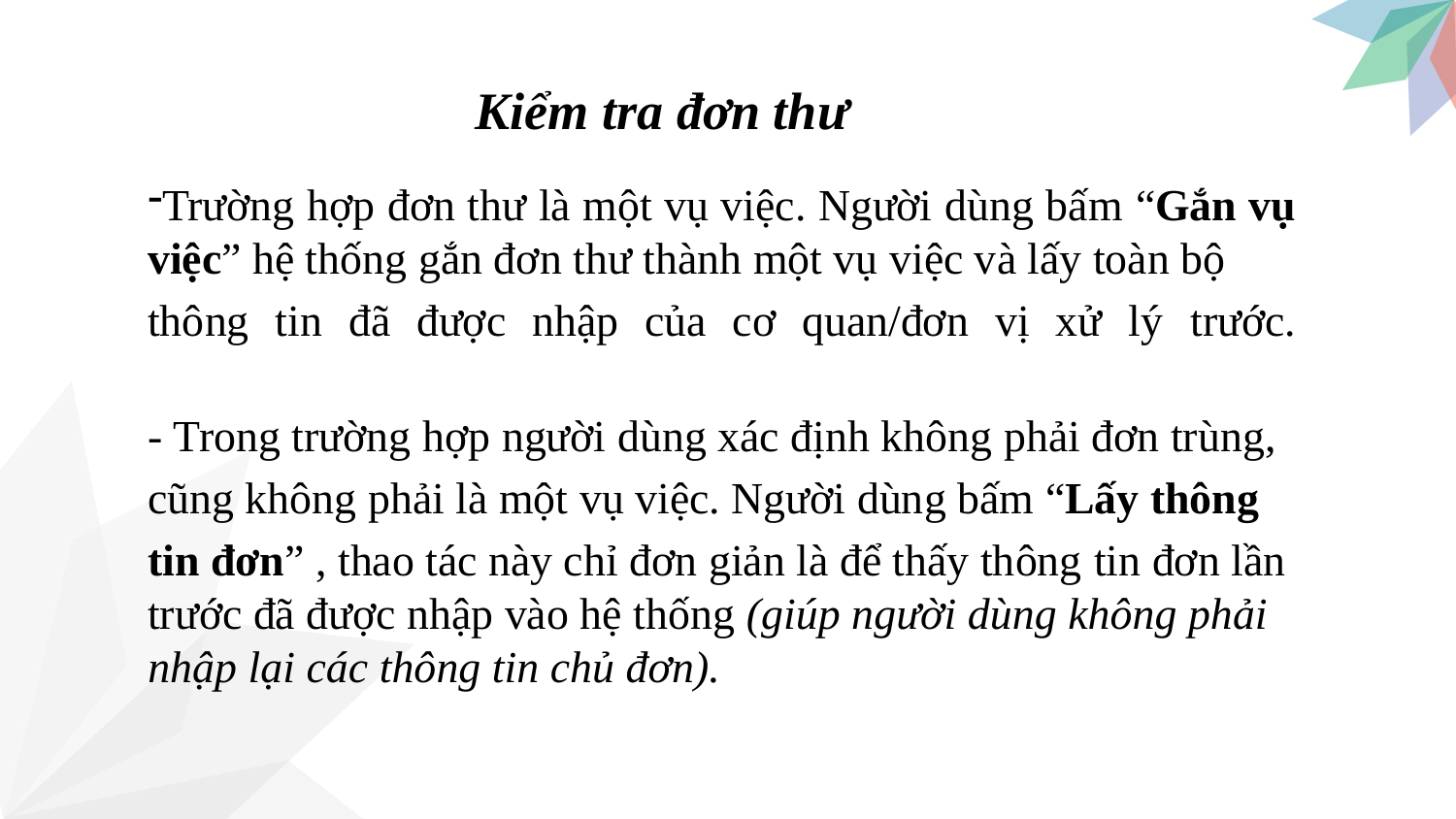

Kiểm tra đơn thư
Trường hợp đơn thư là một vụ việc. Người dùng bấm “Gắn vụ việc” hệ thống gắn đơn thư thành một vụ việc và lấy toàn bộ
thông tin đã được nhập của cơ quan/đơn vị xử lý trước.
- Trong trường hợp người dùng xác định không phải đơn trùng,
cũng không phải là một vụ việc. Người dùng bấm “Lấy thông
tin đơn” , thao tác này chỉ đơn giản là để thấy thông tin đơn lần trước đã được nhập vào hệ thống (giúp người dùng không phải nhập lại các thông tin chủ đơn).